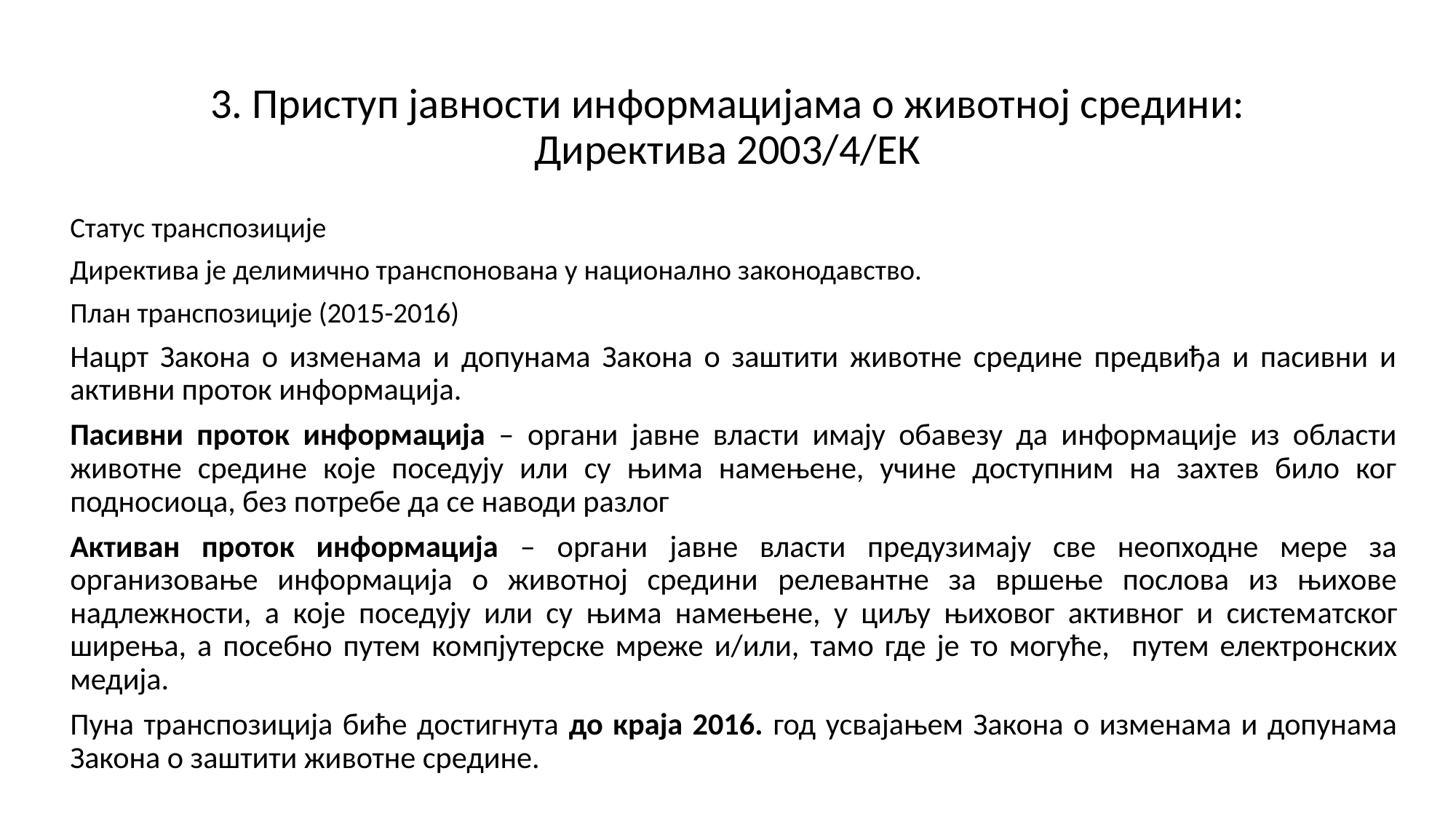

# 3. Приступ јавности информацијама о животној средини: Директива 2003/4/EК
Статус транспозиције
Директива је делимично транспонована у национално законодавство.
План транспозиције (2015-2016)
Нацрт Закона о изменама и допунама Закона о заштити животне средине предвиђа и пасивни и активни проток информација.
Пасивни проток информација – органи јавне власти имају обавезу да информације из области животне средине које поседују или су њима намењене, учине доступним на захтев било ког подносиоца, без потребе да се наводи разлог
Активан проток информација – органи јавне власти предузимају све неопходне мере за организовање информација о животној средини релевантне за вршење послова из њихове надлежности, а које поседују или су њима намењене, у циљу њиховог активног и систематског ширења, а посебно путем компјутерске мреже и/или, тамо где је то могуће,  путем електронских медија.
Пуна транспозиција биће достигнута до краја 2016. год усвајањем Закона о изменама и допунама Закона о заштити животне средине.